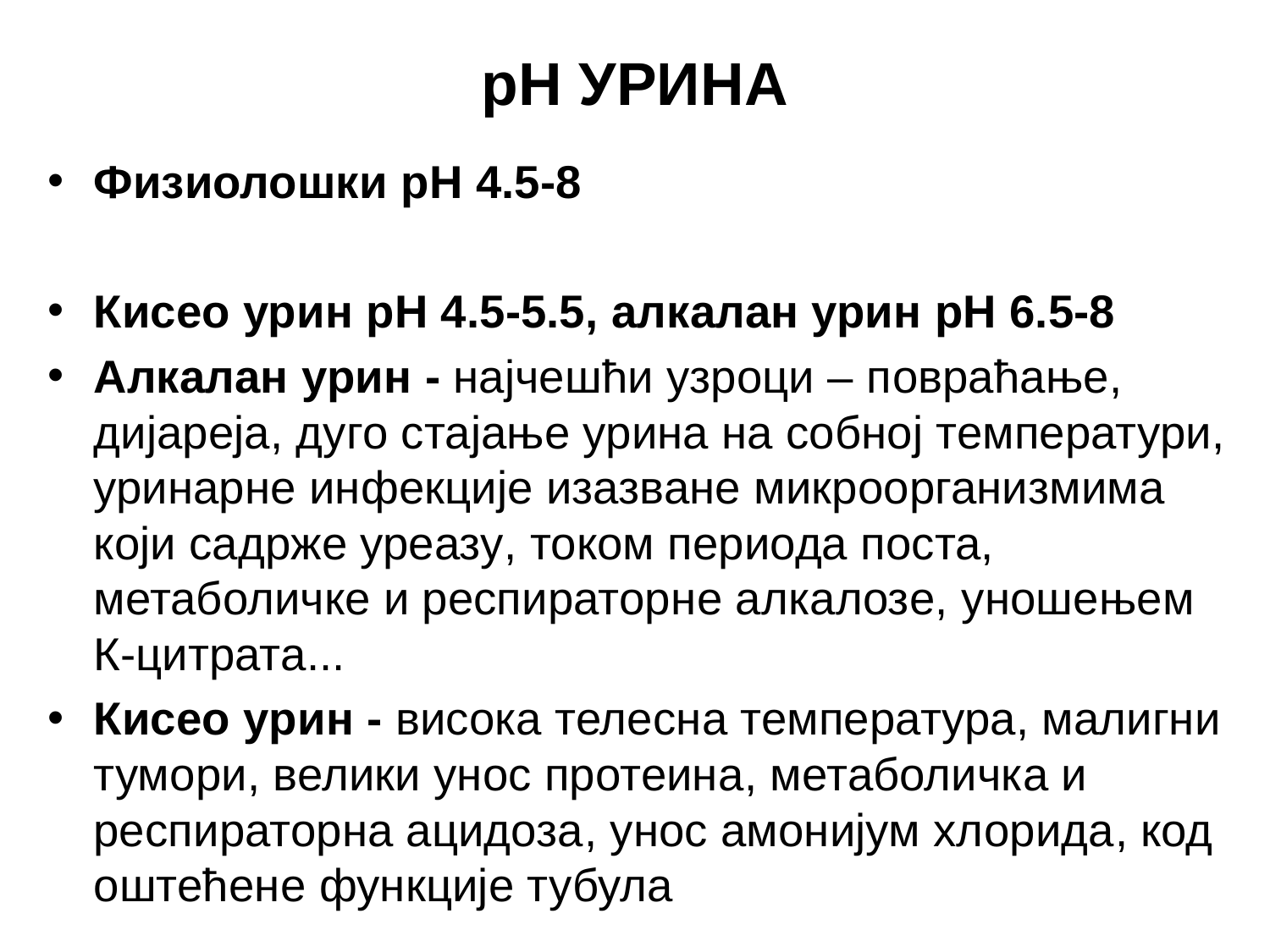

# рН УРИНА
Физиолошки рН 4.5-8

Кисео урин рН 4.5-5.5, алкалан урин рН 6.5-8
Алкалан урин - најчешћи узроци – повраћање, дијареја, дуго стајање урина на собној температури, уринарне инфекције изазване микроорганизмима који садрже уреазу, током периода поста, метаболичке и респираторне алкалозе, уношењем К-цитрата...
Кисео урин - висока телесна температура, малигни тумори, велики унос протеина, метаболичка и респираторна ацидоза, унос амонијум хлорида, код оштећене функције тубула